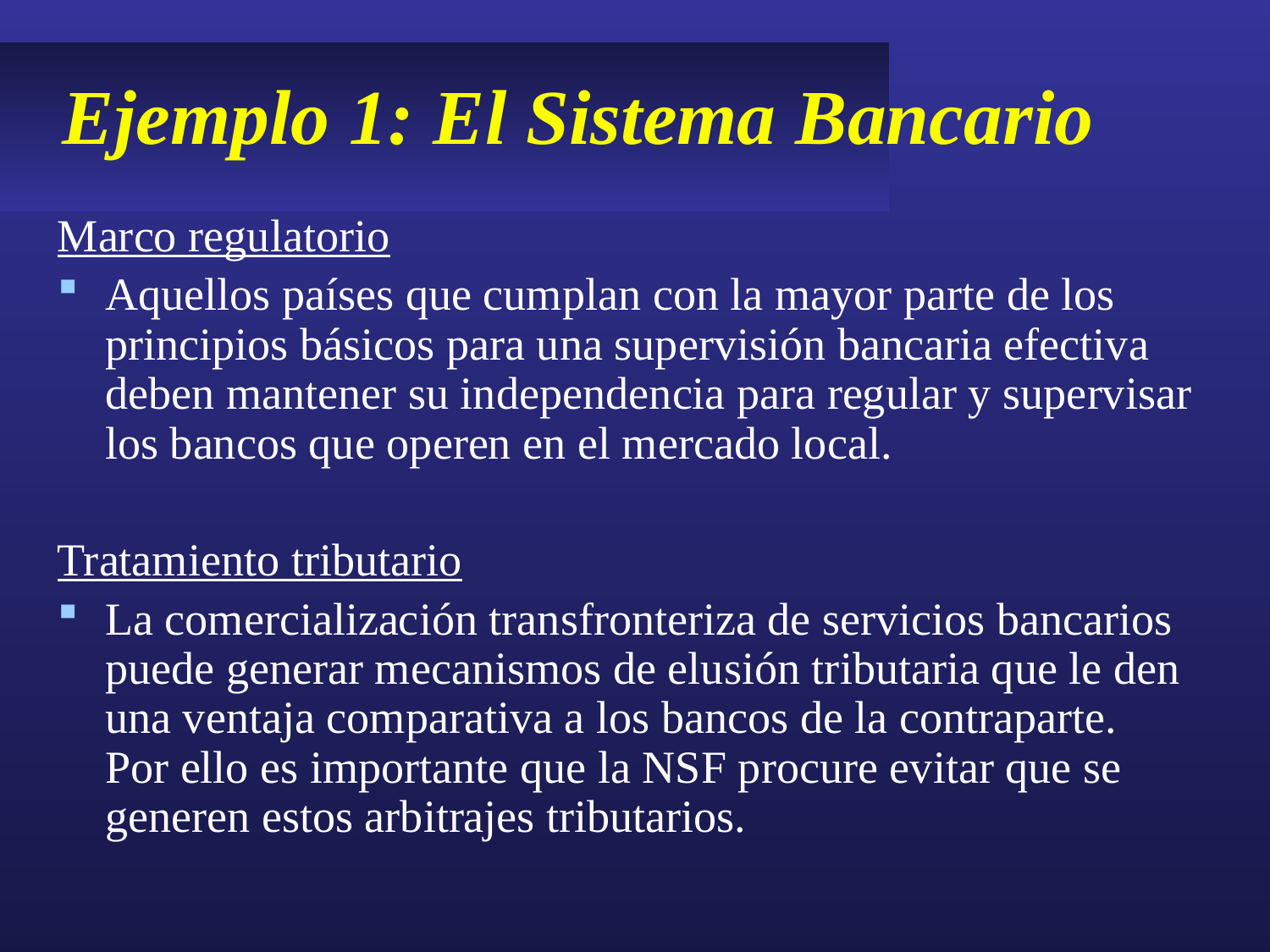

# Ejemplo 1: El Sistema Bancario

Marco regulatorio
Aquellos países que cumplan con la mayor parte de los principios básicos para una supervisión bancaria efectiva deben mantener su independencia para regular y supervisar los bancos que operen en el mercado local.

Tratamiento tributario
La comercialización transfronteriza de servicios bancarios puede generar mecanismos de elusión tributaria que le den una ventaja comparativa a los bancos de la contraparte.  Por ello es importante que la NSF procure evitar que se generen estos arbitrajes tributarios.